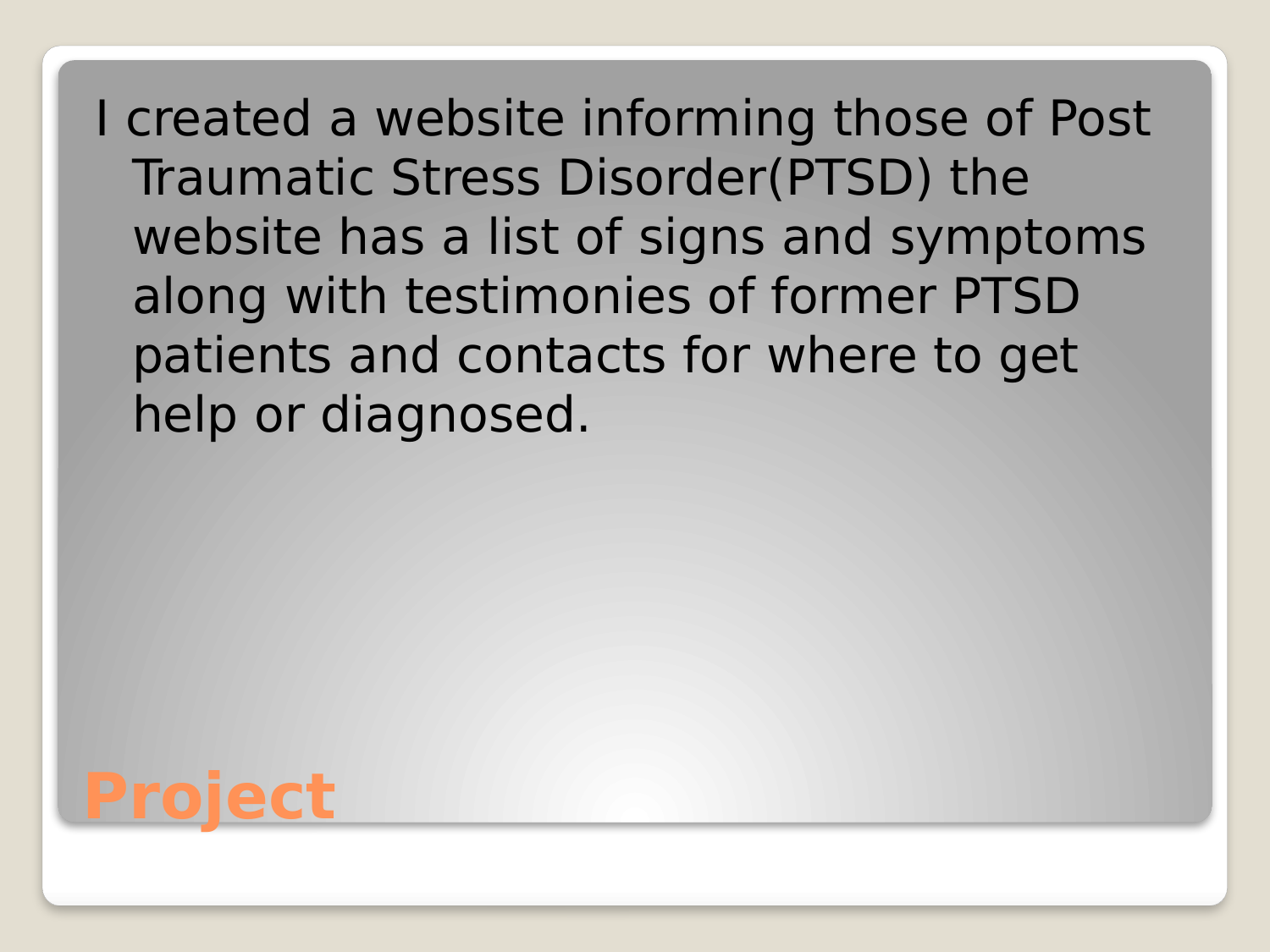

I created a website informing those of Post Traumatic Stress Disorder(PTSD) the website has a list of signs and symptoms along with testimonies of former PTSD patients and contacts for where to get help or diagnosed.
# Project